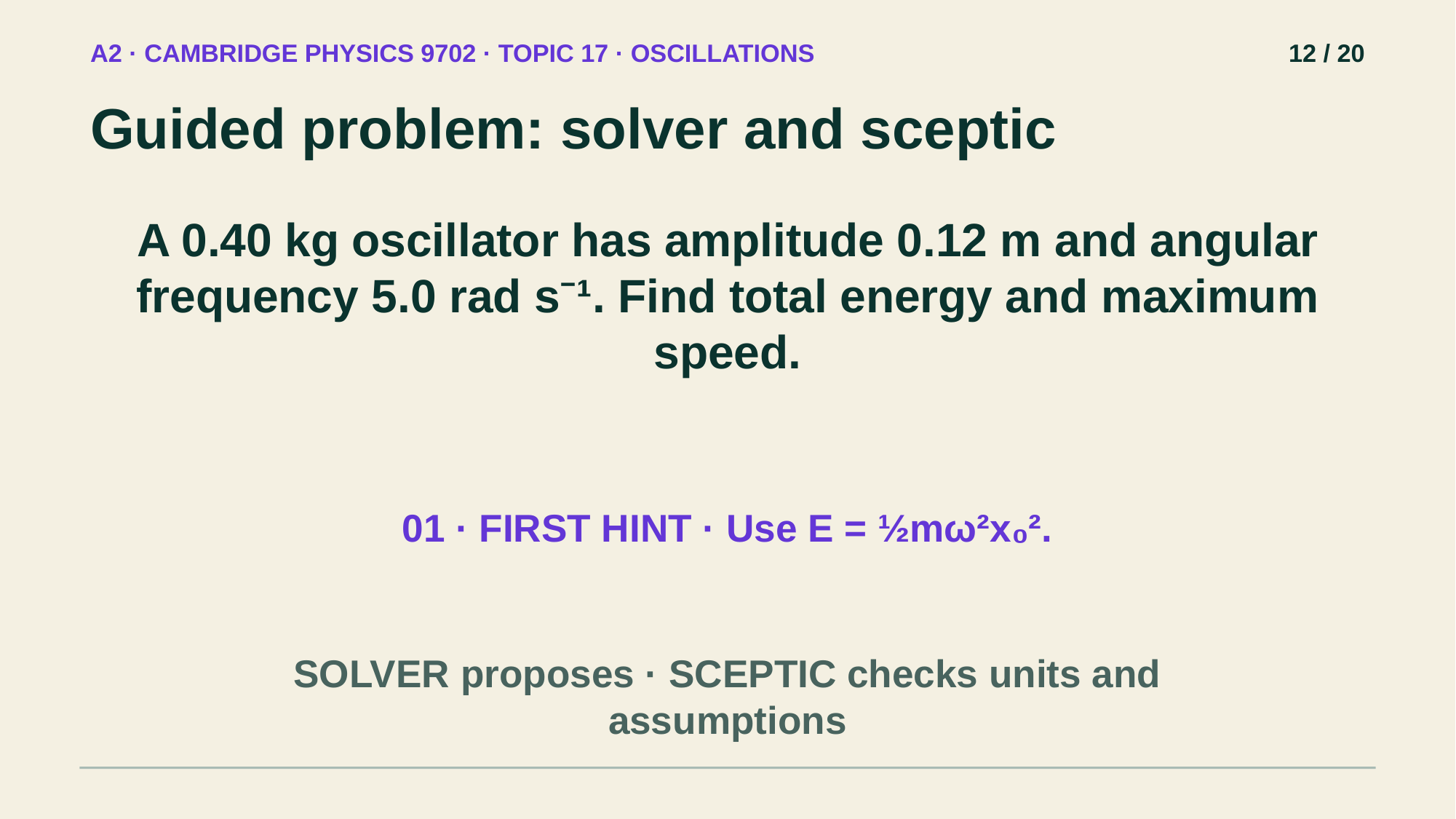

A2 · CAMBRIDGE PHYSICS 9702 · TOPIC 17 · OSCILLATIONS
12 / 20
Guided problem: solver and sceptic
A 0.40 kg oscillator has amplitude 0.12 m and angular frequency 5.0 rad s⁻¹. Find total energy and maximum speed.
01 · FIRST HINT · Use E = ½mω²x₀².
SOLVER proposes · SCEPTIC checks units and assumptions